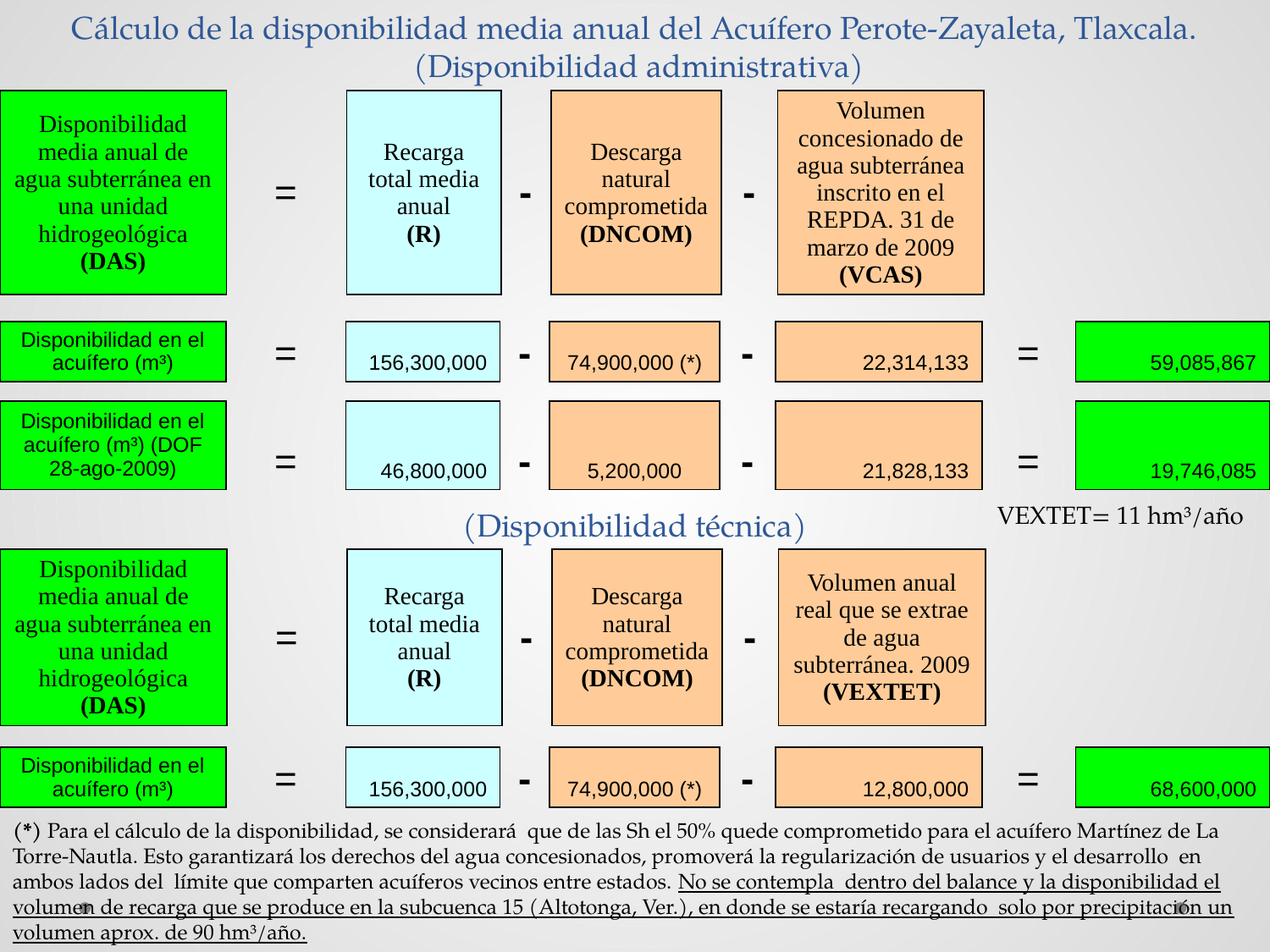

Cálculo de la disponibilidad media anual del Acuífero Perote-Zayaleta, Tlaxcala.
 (Disponibilidad administrativa)
| Disponibilidad media anual de agua subterránea en una unidad hidrogeológica (DAS) | = | Recarga total media anual (R) | - | Descarga natural comprometida (DNCOM) | - | Volumen concesionado de agua subterránea inscrito en el REPDA. 31 de marzo de 2009 (VCAS) |
| --- | --- | --- | --- | --- | --- | --- |
| Disponibilidad en el acuífero (m³) | = | 156,300,000 | - | 74,900,000 (\*) | - | 22,314,133 | = | 59,085,867 |
| --- | --- | --- | --- | --- | --- | --- | --- | --- |
| Disponibilidad en el acuífero (m³) (DOF 28-ago-2009) | = | 46,800,000 | - | 5,200,000 | - | 21,828,133 | = | 19,746,085 |
| --- | --- | --- | --- | --- | --- | --- | --- | --- |
(Disponibilidad técnica)
VEXTET= 11 hm³/año
| Disponibilidad media anual de agua subterránea en una unidad hidrogeológica (DAS) | = | Recarga total media anual (R) | - | Descarga natural comprometida (DNCOM) | - | Volumen anual real que se extrae de agua subterránea. 2009 (VEXTET) |
| --- | --- | --- | --- | --- | --- | --- |
| Disponibilidad en el acuífero (m³) | = | 156,300,000 | - | 74,900,000 (\*) | - | 12,800,000 | = | 68,600,000 |
| --- | --- | --- | --- | --- | --- | --- | --- | --- |
(*) Para el cálculo de la disponibilidad, se considerará  que de las Sh el 50% quede comprometido para el acuífero Martínez de La Torre-Nautla. Esto garantizará los derechos del agua concesionados, promoverá la regularización de usuarios y el desarrollo  en ambos lados del  límite que comparten acuíferos vecinos entre estados. No se contempla  dentro del balance y la disponibilidad el volumen de recarga que se produce en la subcuenca 15 (Altotonga, Ver.), en donde se estaría recargando  solo por precipitación un volumen aprox. de 90 hm³/año.